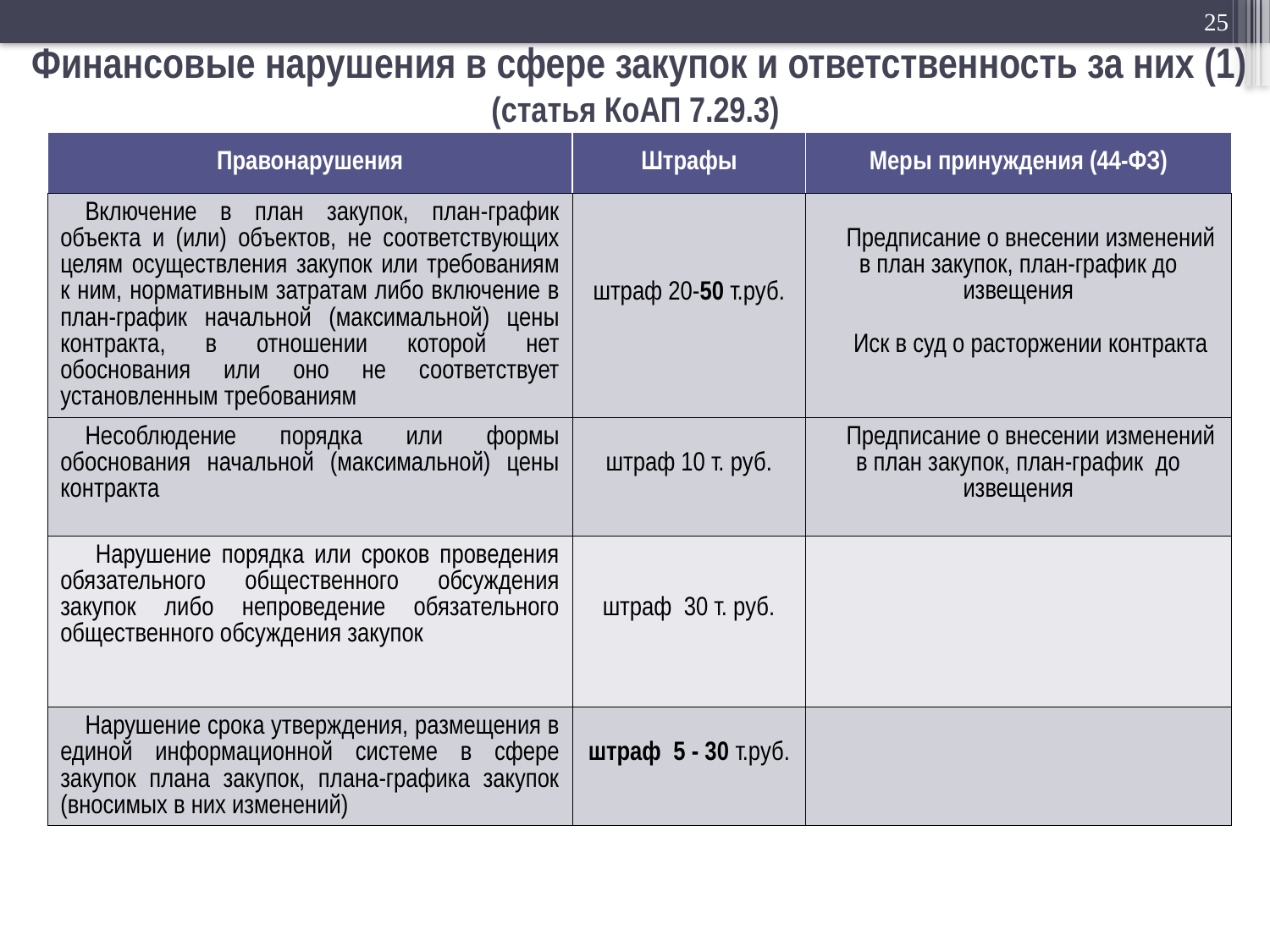

25
 Финансовые нарушения в сфере закупок и ответственность за них (1)
(статья КоАП 7.29.3)
| Правонарушения | Штрафы | Меры принуждения (44-ФЗ) |
| --- | --- | --- |
| Включение в план закупок, план-график объекта и (или) объектов, не соответствующих целям осуществления закупок или требованиям к ним, нормативным затратам либо включение в план-график начальной (максимальной) цены контракта, в отношении которой нет обоснования или оно не соответствует установленным требованиям | штраф 20-50 т.руб. | Предписание о внесении изменений в план закупок, план-график до извещения Иск в суд о расторжении контракта |
| Несоблюдение порядка или формы обоснования начальной (максимальной) цены контракта | штраф 10 т. руб. | Предписание о внесении изменений в план закупок, план-график до извещения |
| Нарушение порядка или сроков проведения обязательного общественного обсуждения закупок либо непроведение обязательного общественного обсуждения закупок | штраф 30 т. руб. |  |
| Нарушение срока утверждения, размещения в единой информационной системе в сфере закупок плана закупок, плана-графика закупок (вносимых в них изменений) | штраф 5 - 30 т.руб. |  |